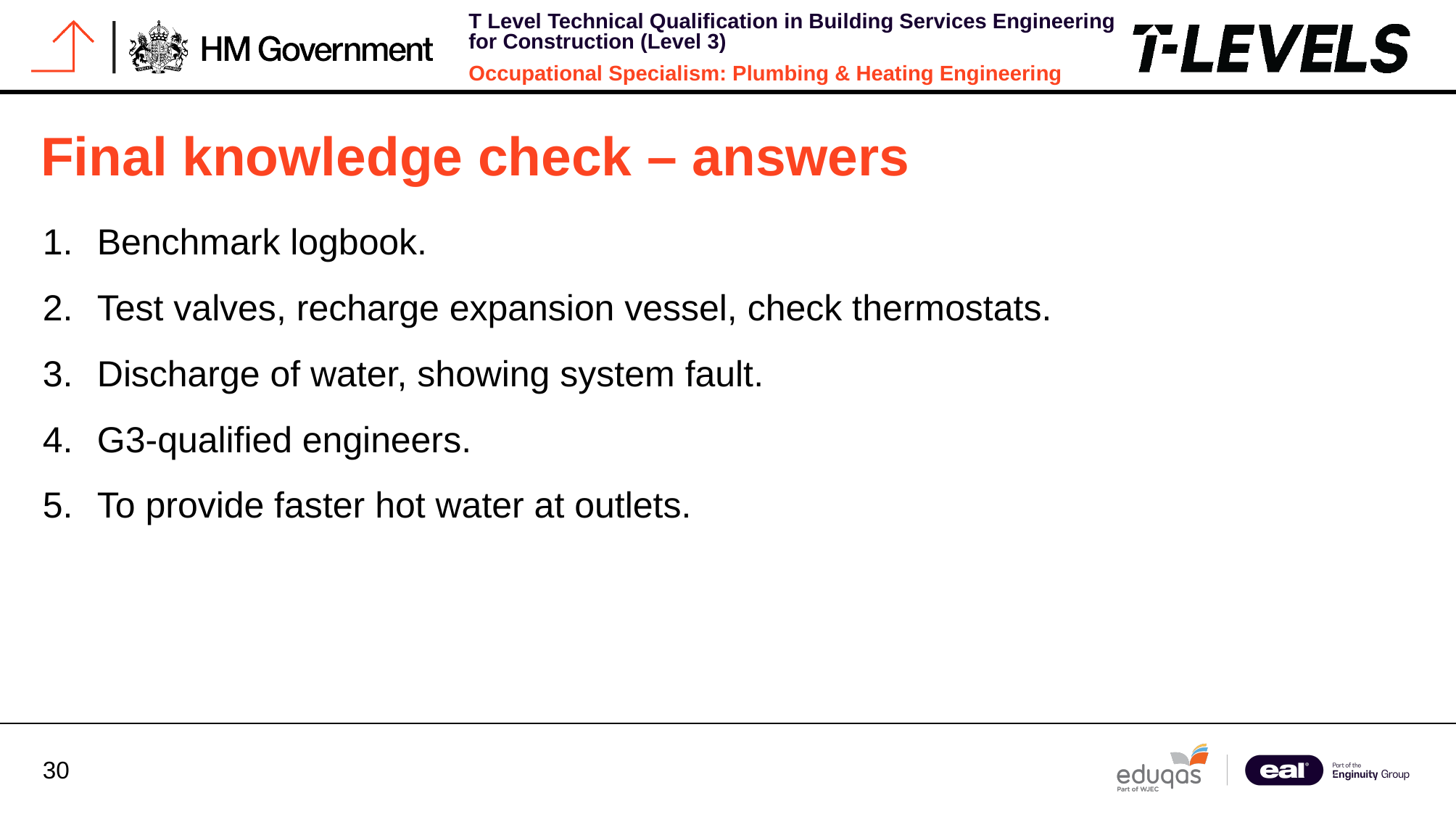

# Final knowledge check – answers
Benchmark logbook.
Test valves, recharge expansion vessel, check thermostats.
Discharge of water, showing system fault.
G3-qualified engineers.
To provide faster hot water at outlets.